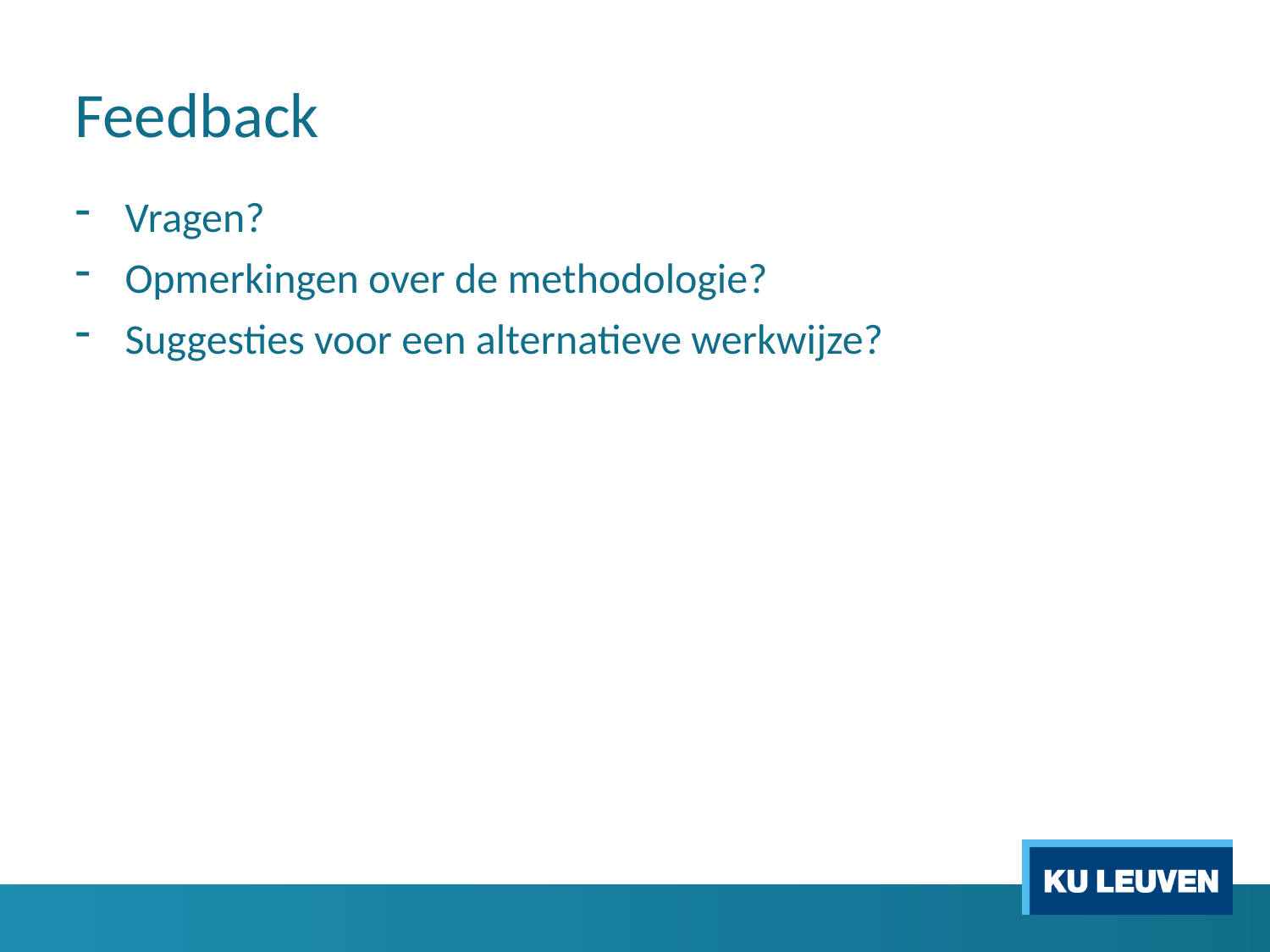

# Feedback
Vragen?
Opmerkingen over de methodologie?
Suggesties voor een alternatieve werkwijze?